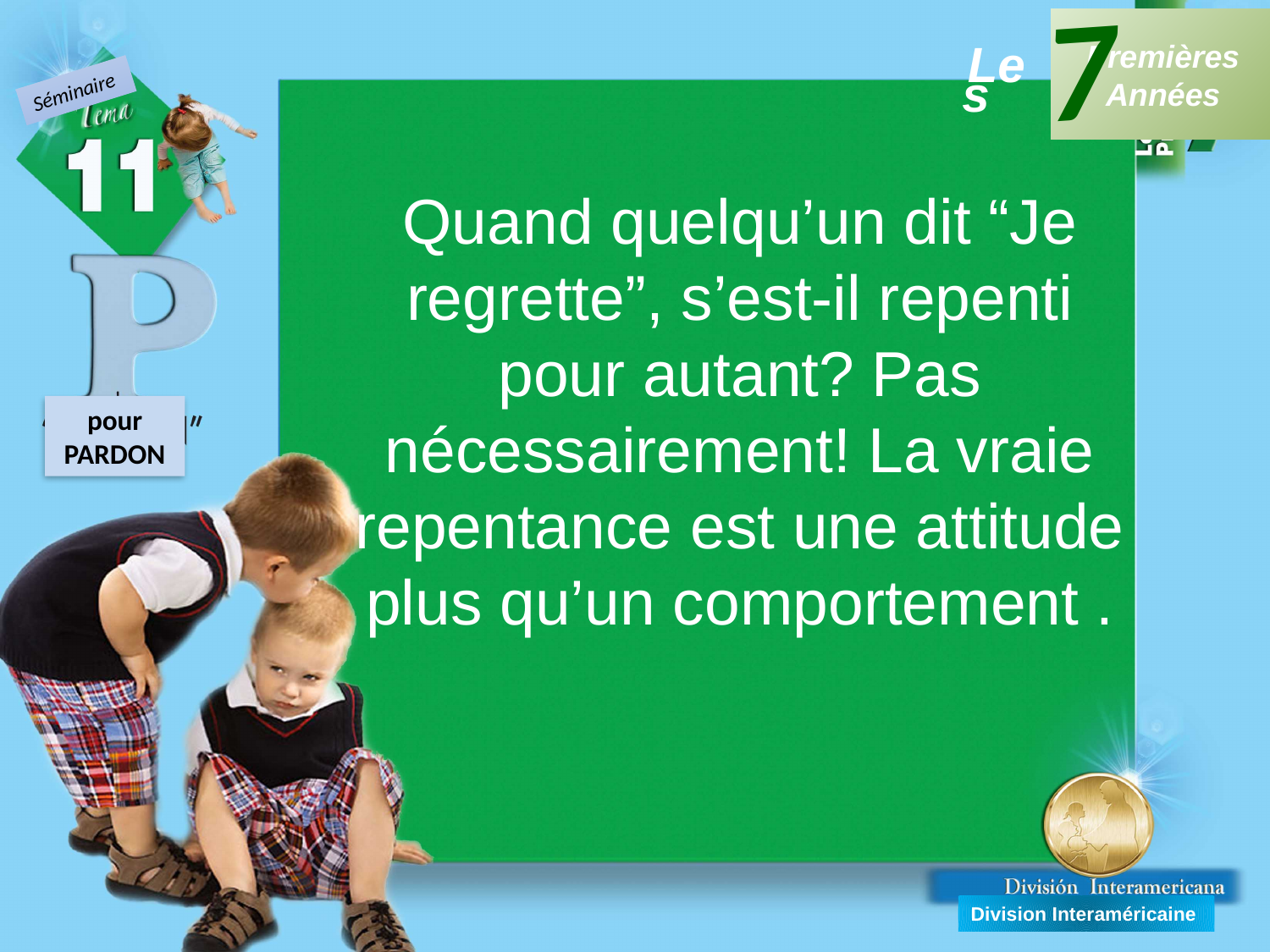

7
Premières
Années
Les
Séminaire
Quand quelqu’un dit “Je regrette”, s’est-il repenti pour autant? Pas nécessairement! La vraie repentance est une attitude plus qu’un comportement .
pour PARDON
Division Interaméricaine